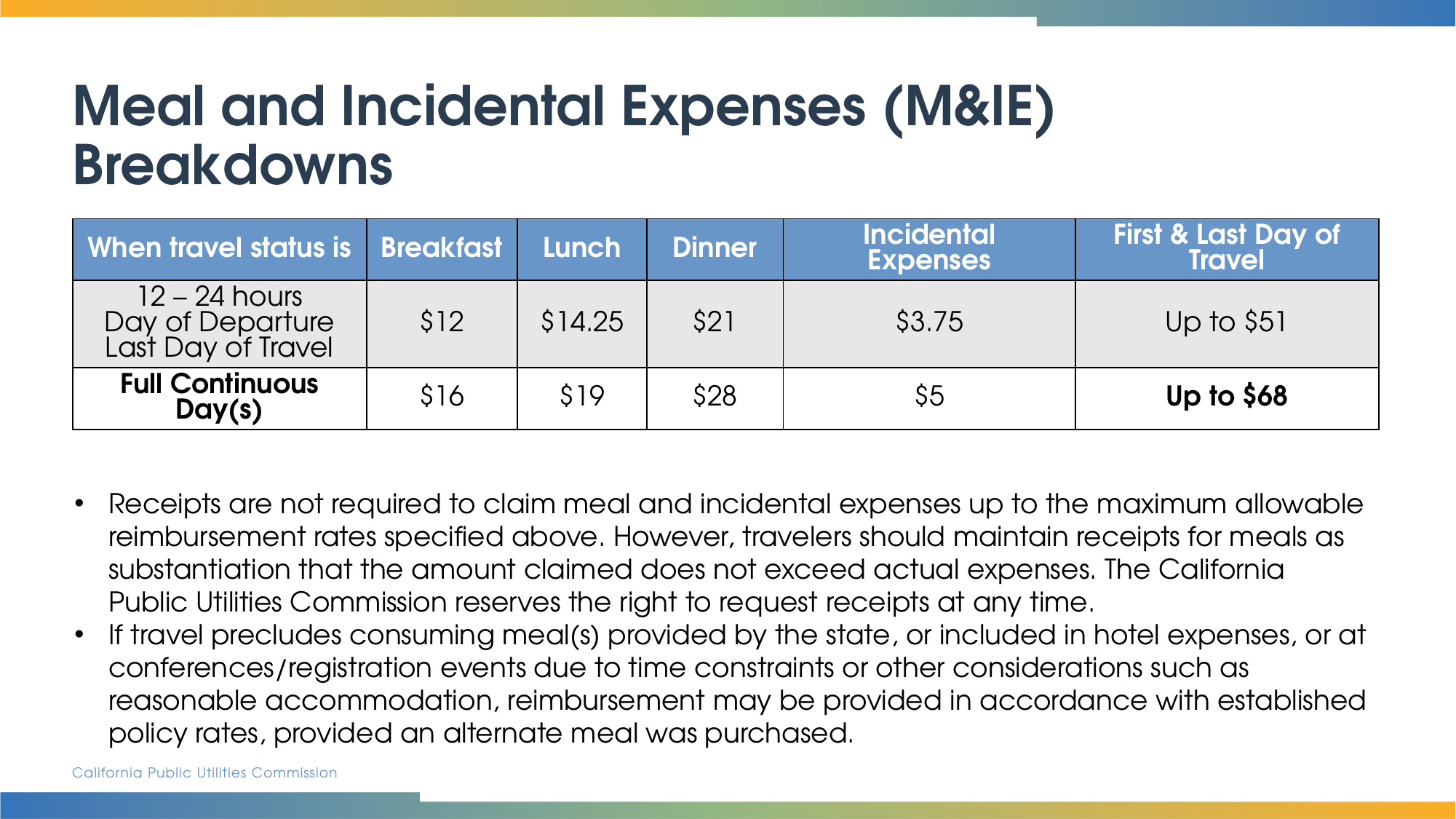

# Meal and Incidental Expenses (M&IE) Breakdowns
| When travel status is | Breakfast | Lunch | Dinner | Incidental Expenses | First & Last Day of Travel |
| --- | --- | --- | --- | --- | --- |
| 12 – 24 hours Day of Departure Last Day of Travel | $12 | $14.25 | $21 | $3.75 | Up to $51 |
| Full Continuous Day(s) | $16 | $19 | $28 | $5 | Up to $68 |
Receipts are not required to claim meal and incidental expenses up to the maximum allowable reimbursement rates specified above. However, travelers should maintain receipts for meals as substantiation that the amount claimed does not exceed actual expenses. The California Public Utilities Commission reserves the right to request receipts at any time.
If travel precludes consuming meal(s) provided by the state, or included in hotel expenses, or at conferences/registration events due to time constraints or other considerations such as reasonable accommodation, reimbursement may be provided in accordance with established policy rates, provided an alternate meal was purchased.